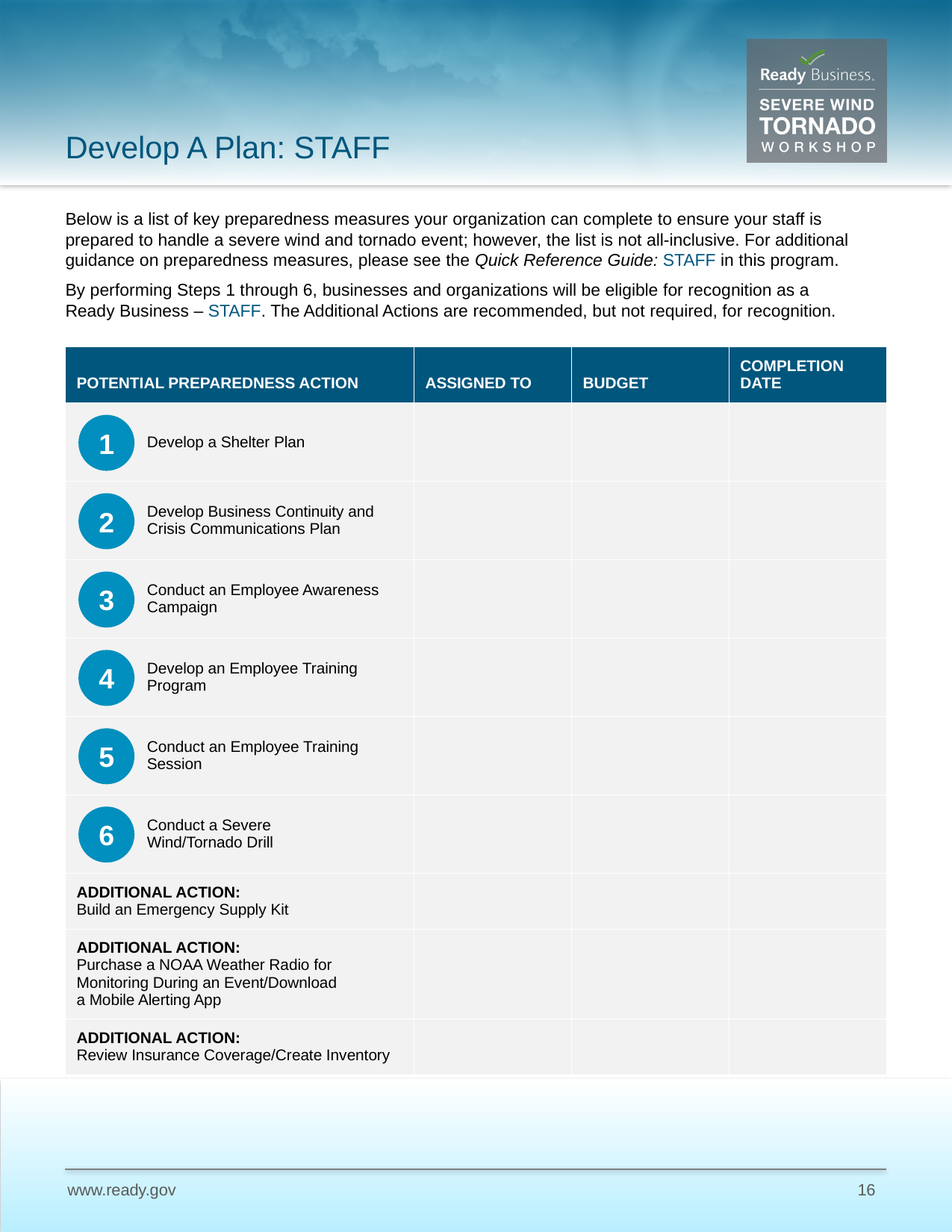

# Develop A Plan: STAFF
Below is a list of key preparedness measures your organization can complete to ensure your staff is prepared to handle a severe wind and tornado event; however, the list is not all-inclusive. For additional guidance on preparedness measures, please see the Quick Reference Guide: STAFF in this program.
By performing Steps 1 through 6, businesses and organizations will be eligible for recognition as a
Ready Business – STAFF. The Additional Actions are recommended, but not required, for recognition.
| POTENTIAL PREPAREDNESS ACTION | ASSIGNED TO | BUDGET | COMPLETION DATE |
| --- | --- | --- | --- |
| Develop a Shelter Plan |  |  |  |
| Develop Business Continuity and Crisis Communications Plan |  |  |  |
| Conduct an Employee Awareness Campaign |  |  |  |
| Develop an Employee Training Program |  |  |  |
| Conduct an Employee Training Session |  |  |  |
| Conduct a Severe Wind/Tornado Drill |  |  |  |
| ADDITIONAL ACTION: Build an Emergency Supply Kit |  |  |  |
| ADDITIONAL ACTION: Purchase a NOAA Weather Radio for Monitoring During an Event/Download a Mobile Alerting App |  |  |  |
| ADDITIONAL ACTION: Review Insurance Coverage/Create Inventory |  |  |  |
1
2
3
4
5
6
16